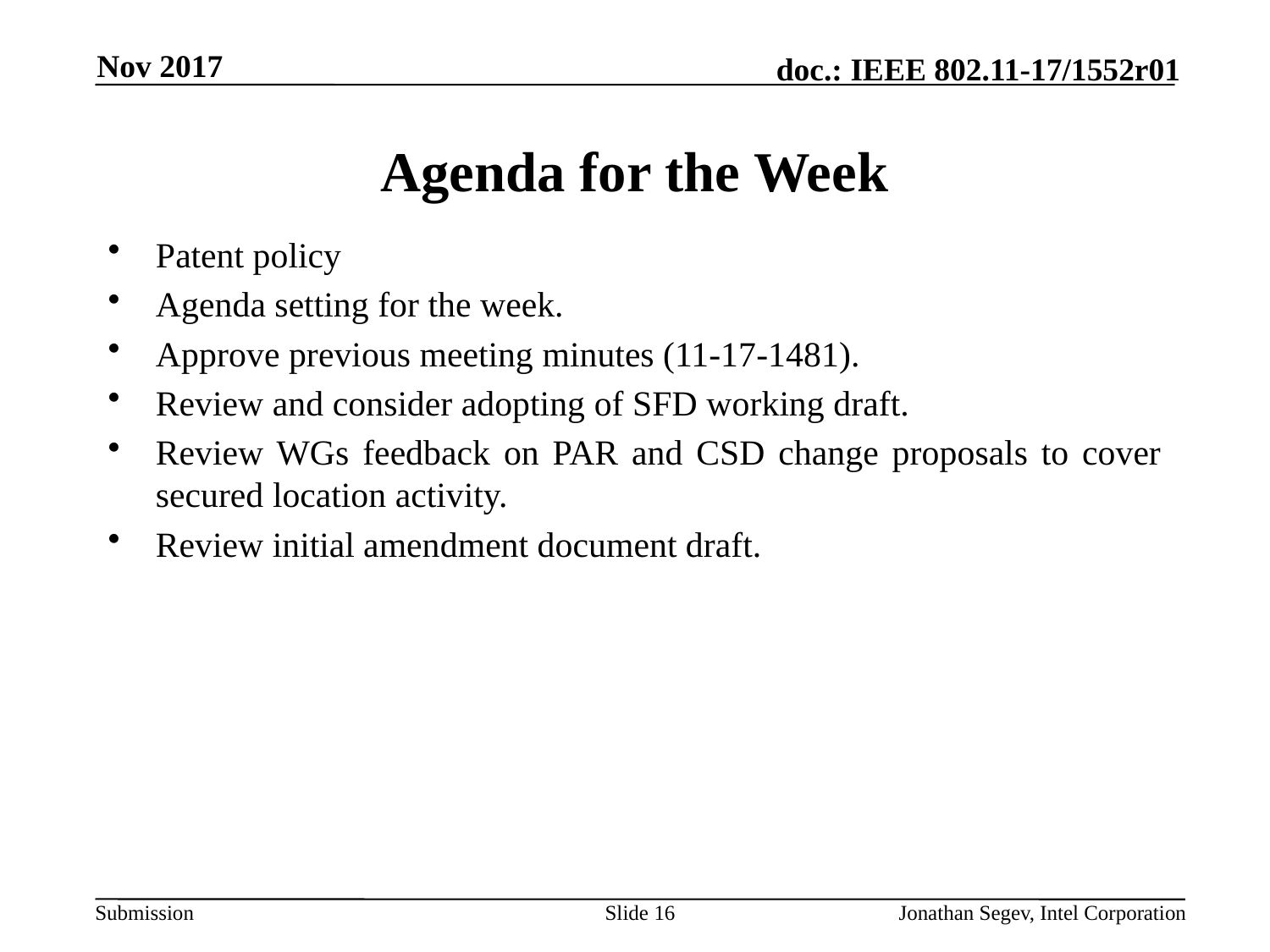

Nov 2017
# Agenda for the Week
Patent policy
Agenda setting for the week.
Approve previous meeting minutes (11-17-1481).
Review and consider adopting of SFD working draft.
Review WGs feedback on PAR and CSD change proposals to cover secured location activity.
Review initial amendment document draft.

Slide 16
Jonathan Segev, Intel Corporation